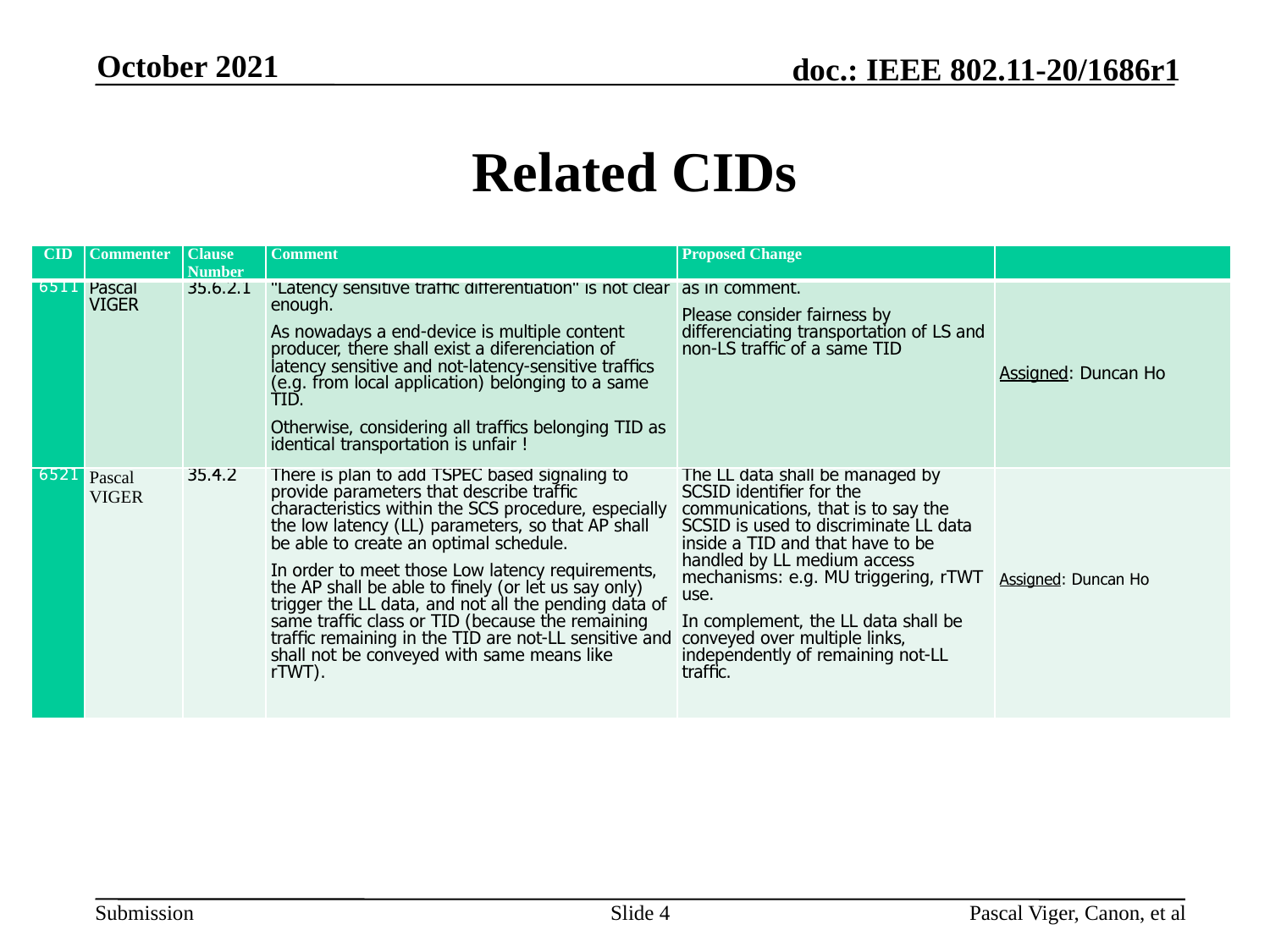

October 2021
# Related CIDs
| CID | Commenter | Clause Number | Comment | Proposed Change |  |
| --- | --- | --- | --- | --- | --- |
| 6511 | Pascal VIGER | 35.6.2.1 | "Latency sensitive traffic differentiation" is not clear enough. As nowadays a end-device is multiple content producer, there shall exist a diferenciation of latency sensitive and not-latency-sensitive traffics (e.g. from local application) belonging to a same TID. Otherwise, considering all traffics belonging TID as identical transportation is unfair ! | as in comment. Please consider fairness by differenciating transportation of LS and non-LS traffic of a same TID | Assigned: Duncan Ho |
| 6521 | Pascal VIGER | 35.4.2 | There is plan to add TSPEC based signaling to provide parameters that describe traffic characteristics within the SCS procedure, especially the low latency (LL) parameters, so that AP shall be able to create an optimal schedule. In order to meet those Low latency requirements, the AP shall be able to finely (or let us say only) trigger the LL data, and not all the pending data of same traffic class or TID (because the remaining traffic remaining in the TID are not-LL sensitive and shall not be conveyed with same means like rTWT). | The LL data shall be managed by SCSID identifier for the communications, that is to say the SCSID is used to discriminate LL data inside a TID and that have to be handled by LL medium access mechanisms: e.g. MU triggering, rTWT use. In complement, the LL data shall be conveyed over multiple links, independently of remaining not-LL traffic. | Assigned: Duncan Ho |

Slide 4
Pascal Viger, Canon, et al